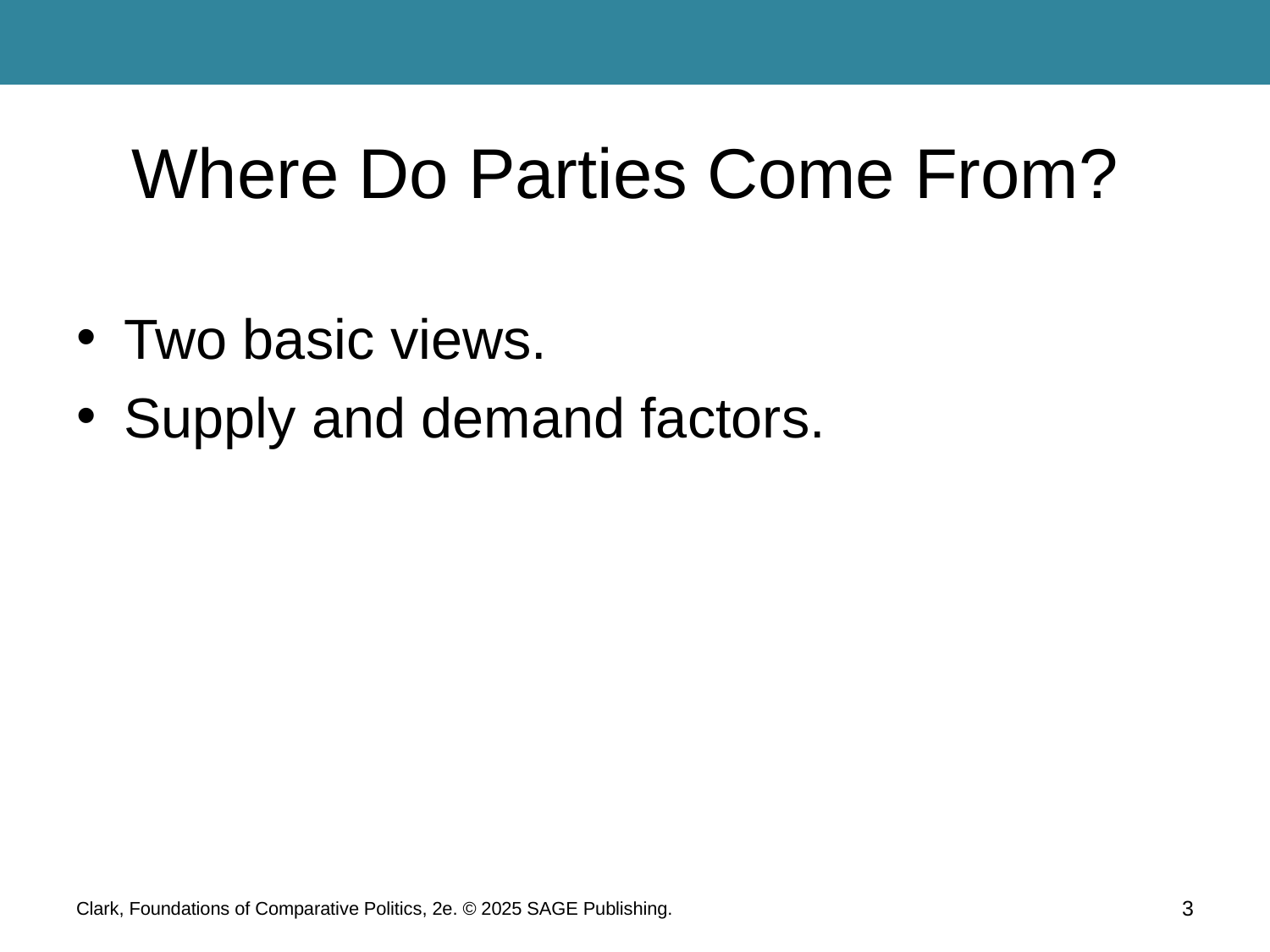

# Where Do Parties Come From?
Two basic views.
Supply and demand factors.

Clark, Foundations of Comparative Politics, 2e. © 2025 SAGE Publishing.
3